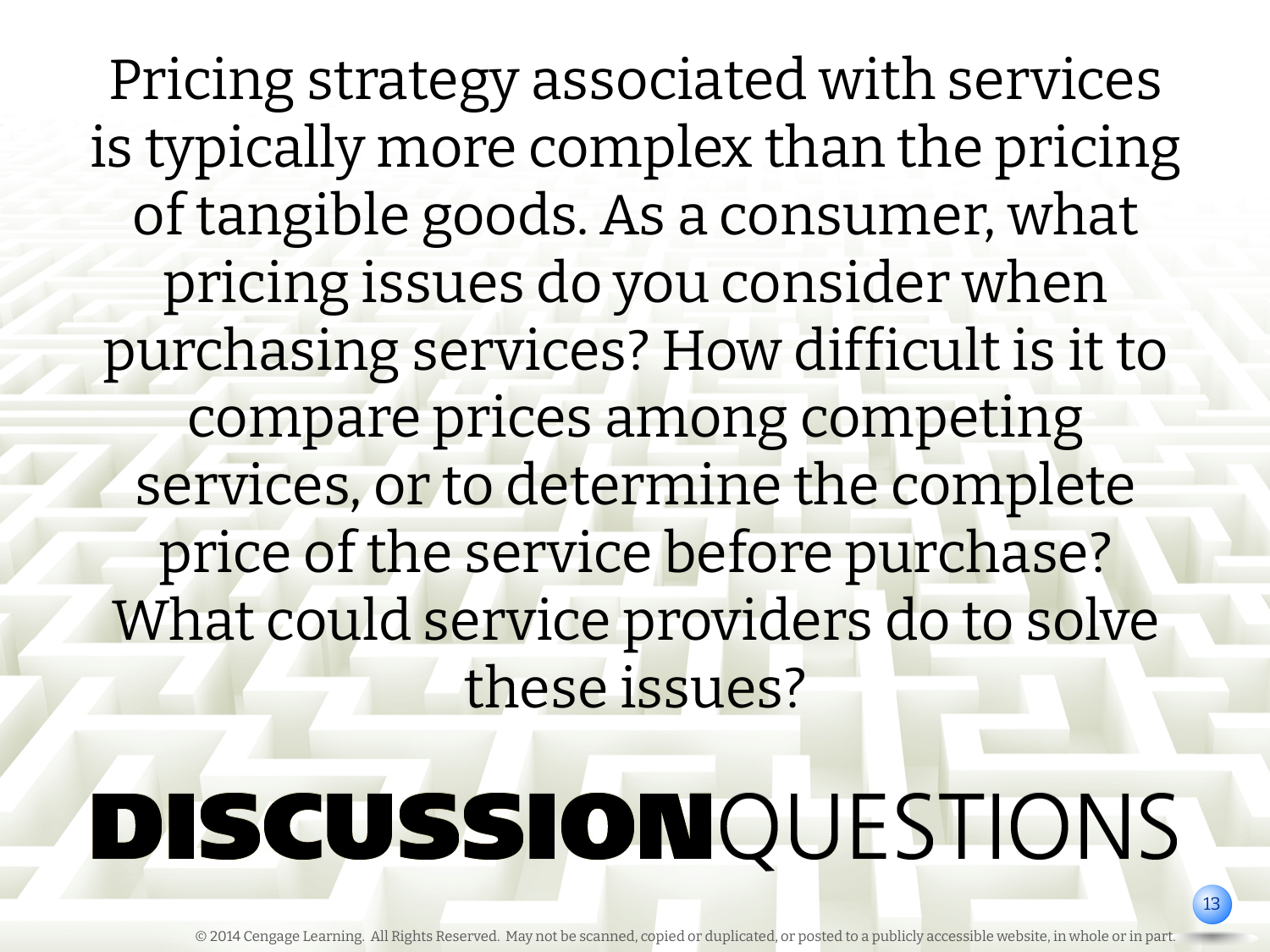

Pricing strategy associated with services is typically more complex than the pricing of tangible goods. As a consumer, what pricing issues do you consider when purchasing services? How difficult is it to compare prices among competing services, or to determine the complete price of the service before purchase? What could service providers do to solve these issues?
13